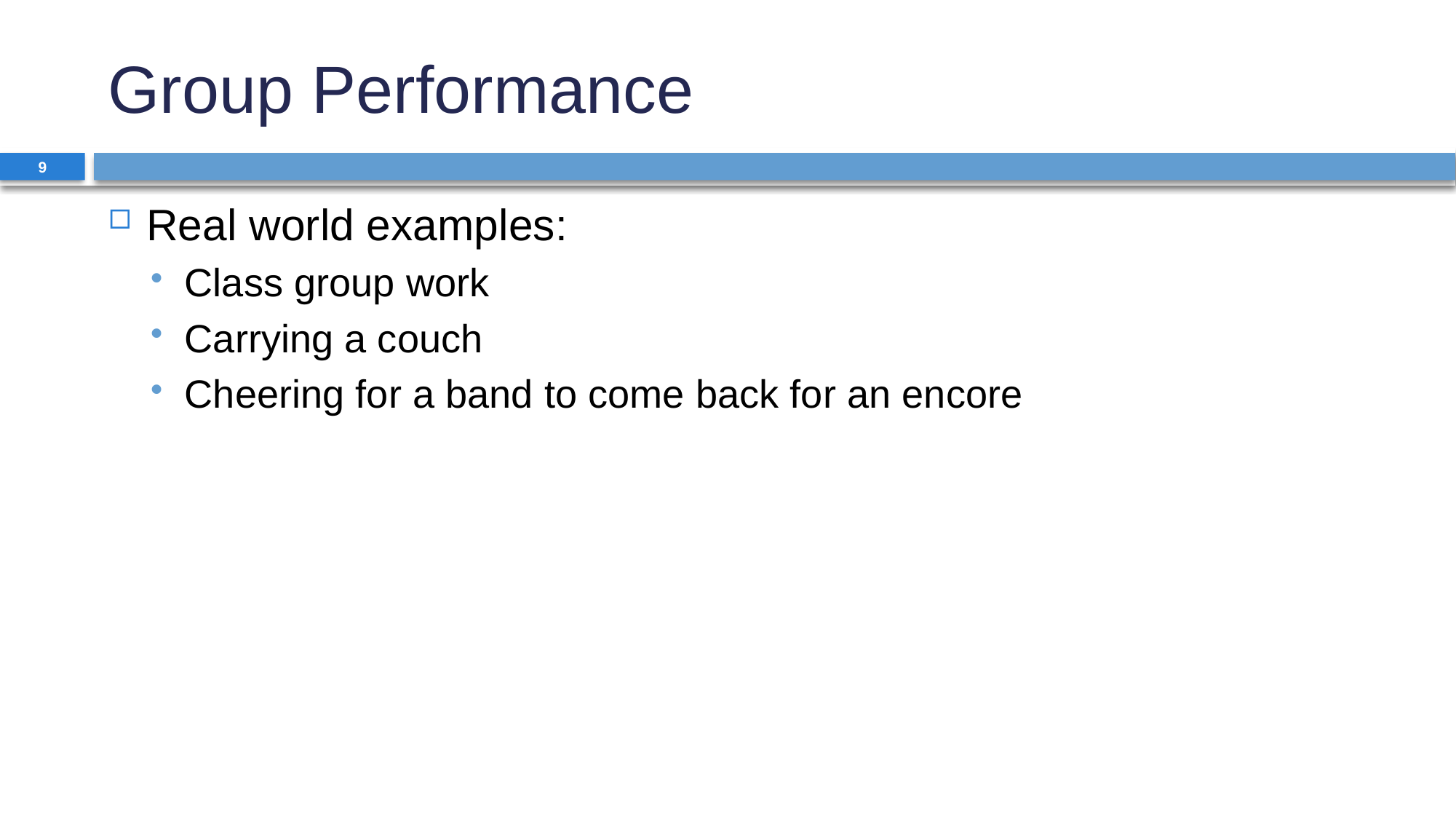

# Group Performance
9
Real world examples:
Class group work
Carrying a couch
Cheering for a band to come back for an encore